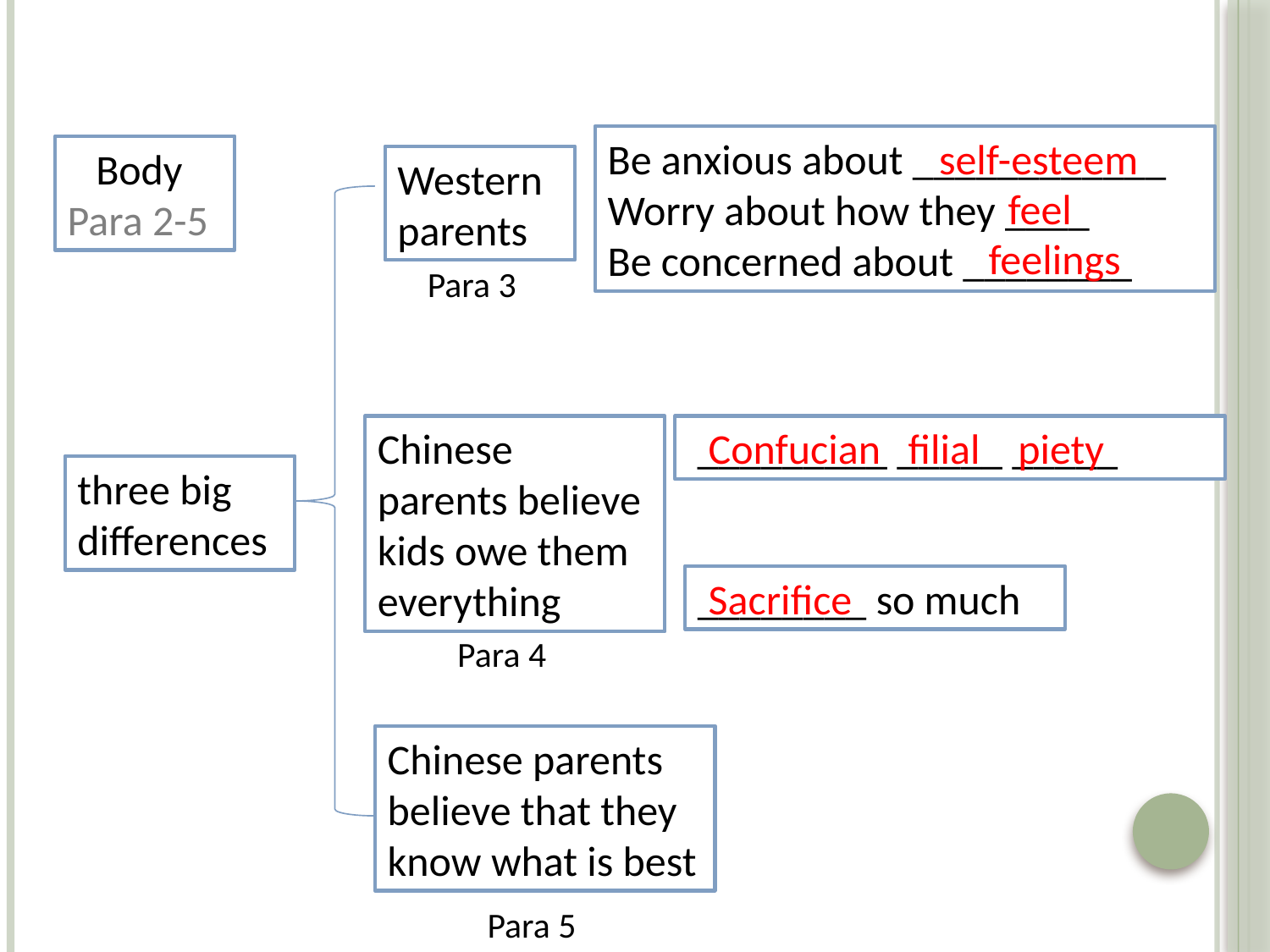

Be anxious about ____________
Worry about how they ____
Be concerned about ________
self-esteem
   Body
Para 2-5
Western
parents
feel

feelings
Para 3
Chinese parents believe kids owe them everything
 _________ _____ _____
Confucian
filial
piety
three big differences
________ so much
Sacrifice
Para 4
Chinese parents believe that they know what is best
Para 5